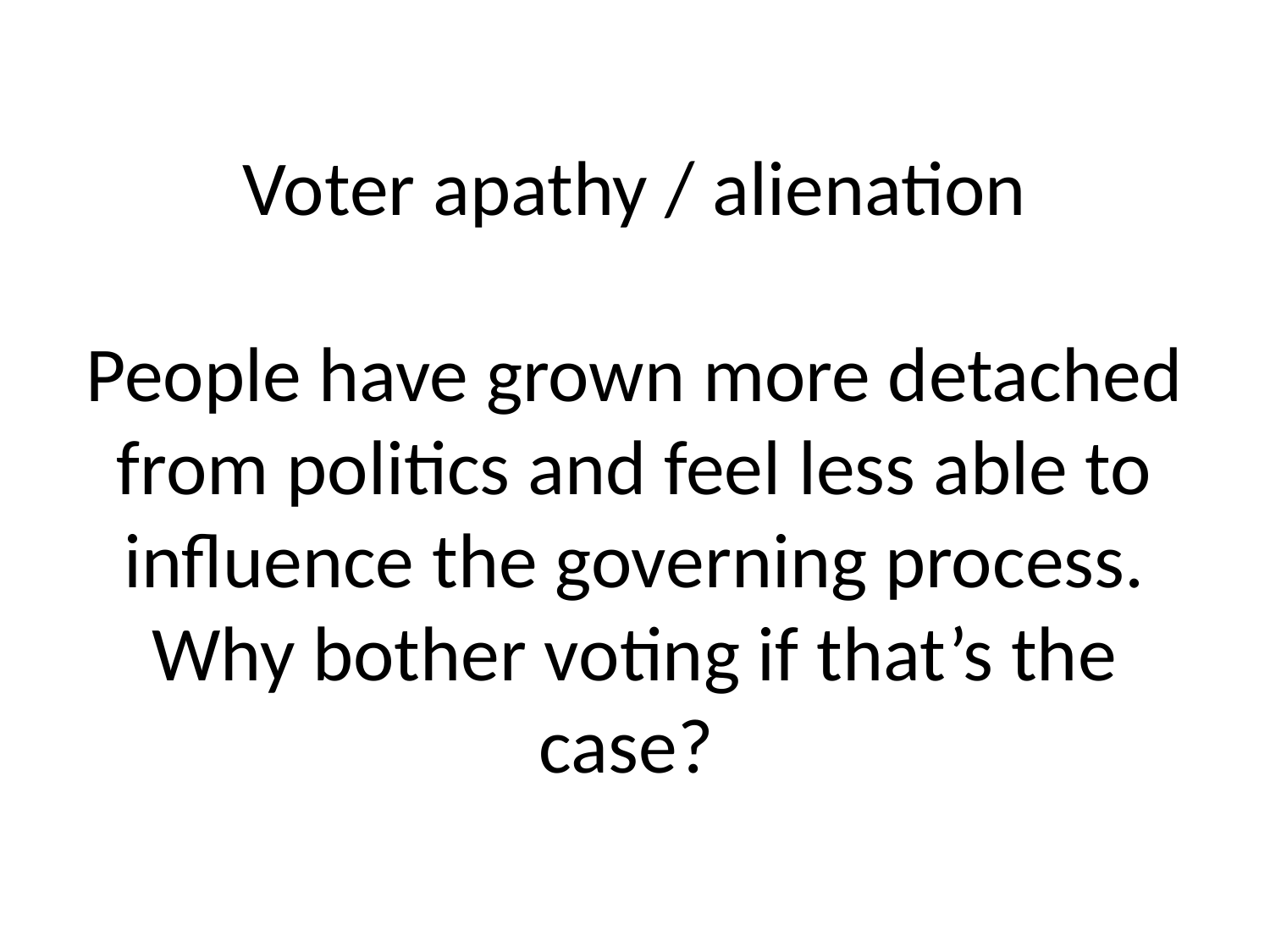

# Voter apathy / alienation People have grown more detached from politics and feel less able to influence the governing process. Why bother voting if that’s the case?